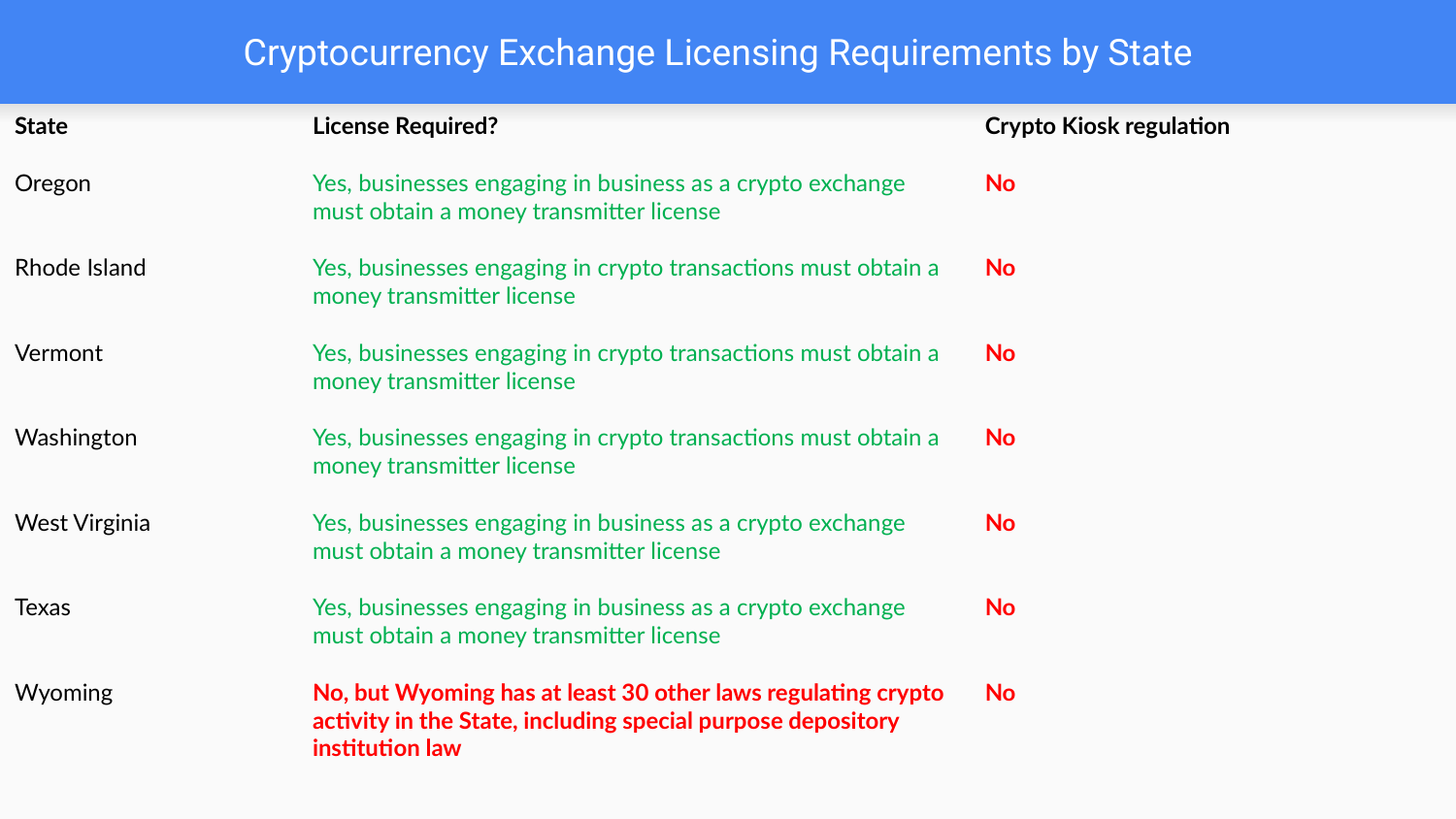

# Cryptocurrency Exchange Licensing Requirements by State
| State | License Required? | Crypto Kiosk regulation |
| --- | --- | --- |
| Oregon | Yes, businesses engaging in business as a crypto exchange must obtain a money transmitter license | No |
| Rhode Island | Yes, businesses engaging in crypto transactions must obtain a money transmitter license | No |
| Vermont | Yes, businesses engaging in crypto transactions must obtain a money transmitter license | No |
| Washington | Yes, businesses engaging in crypto transactions must obtain a money transmitter license | No |
| West Virginia | Yes, businesses engaging in business as a crypto exchange must obtain a money transmitter license | No |
| Texas | Yes, businesses engaging in business as a crypto exchange must obtain a money transmitter license | No |
| Wyoming | No, but Wyoming has at least 30 other laws regulating crypto activity in the State, including special purpose depository institution law | No |